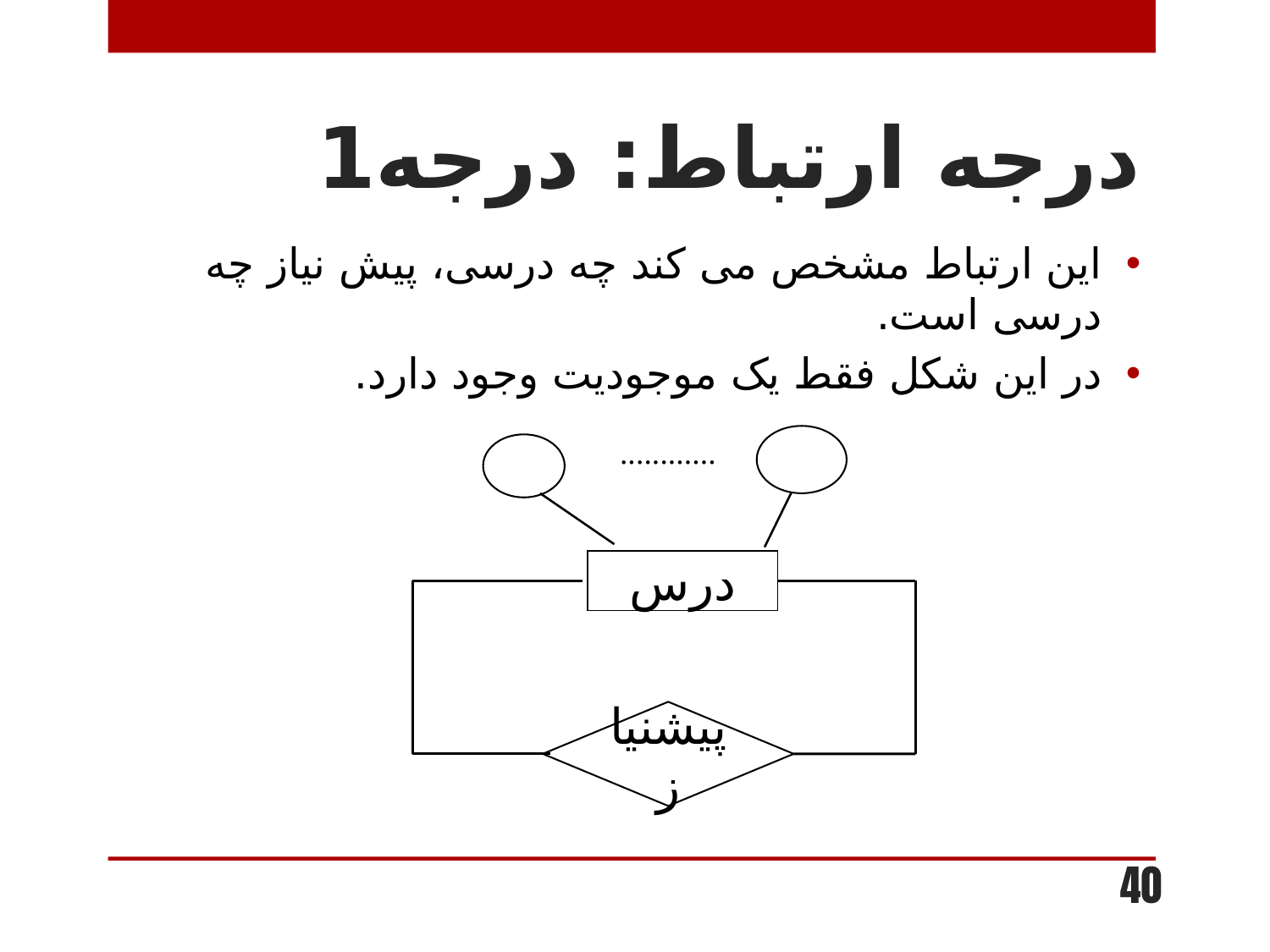

# درجه ارتباط: درجه1
این ارتباط مشخص می کند چه درسی، پیش نیاز چه درسی است.
در این شکل فقط یک موجودیت وجود دارد.
............

درس
پیشنیاز
40